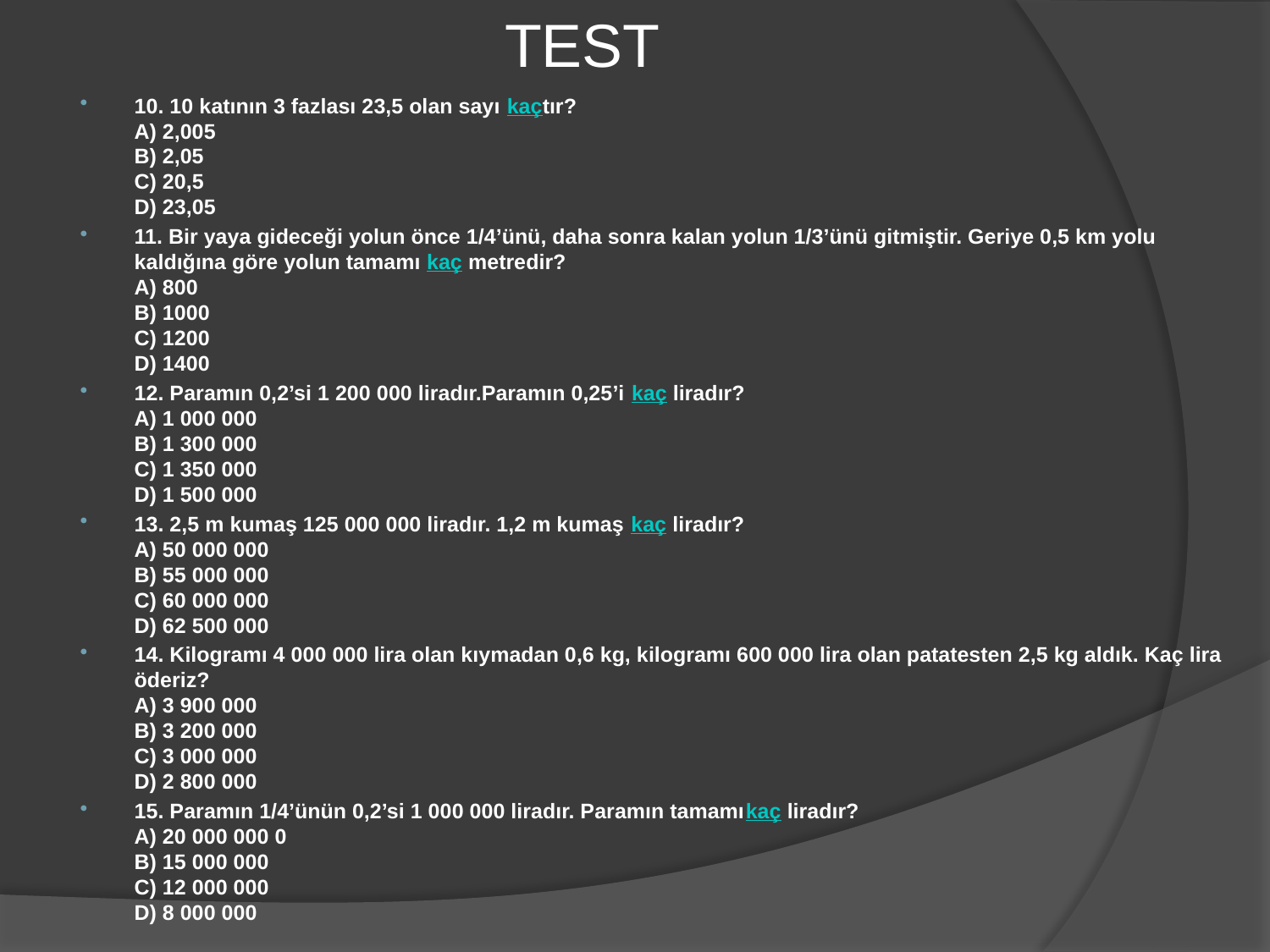

# TEST
10. 10 katının 3 fazlası 23,5 olan sayı kaçtır? 
A) 2,005 
B) 2,05 
C) 20,5 
D) 23,05
11. Bir yaya gideceği yolun önce 1/4’ünü, daha sonra kalan yolun 1/3’ünü gitmiştir. Geriye 0,5 km yolu kaldığına göre yolun tamamı kaç metredir? 
A) 800 
B) 1000 
C) 1200 
D) 1400
12. Paramın 0,2’si 1 200 000 liradır.Paramın 0,25’i kaç liradır?
A) 1 000 000 
B) 1 300 000 
C) 1 350 000 
D) 1 500 000
13. 2,5 m kumaş 125 000 000 liradır. 1,2 m kumaş kaç liradır?
A) 50 000 000 
B) 55 000 000 
C) 60 000 000 
D) 62 500 000
14. Kilogramı 4 000 000 lira olan kıymadan 0,6 kg, kilogramı 600 000 lira olan patatesten 2,5 kg aldık. Kaç lira öderiz? 
A) 3 900 000 
B) 3 200 000 
C) 3 000 000 
D) 2 800 000
15. Paramın 1/4’ünün 0,2’si 1 000 000 liradır. Paramın tamamıkaç liradır? 
A) 20 000 000 0
B) 15 000 000 
C) 12 000 000 
D) 8 000 000